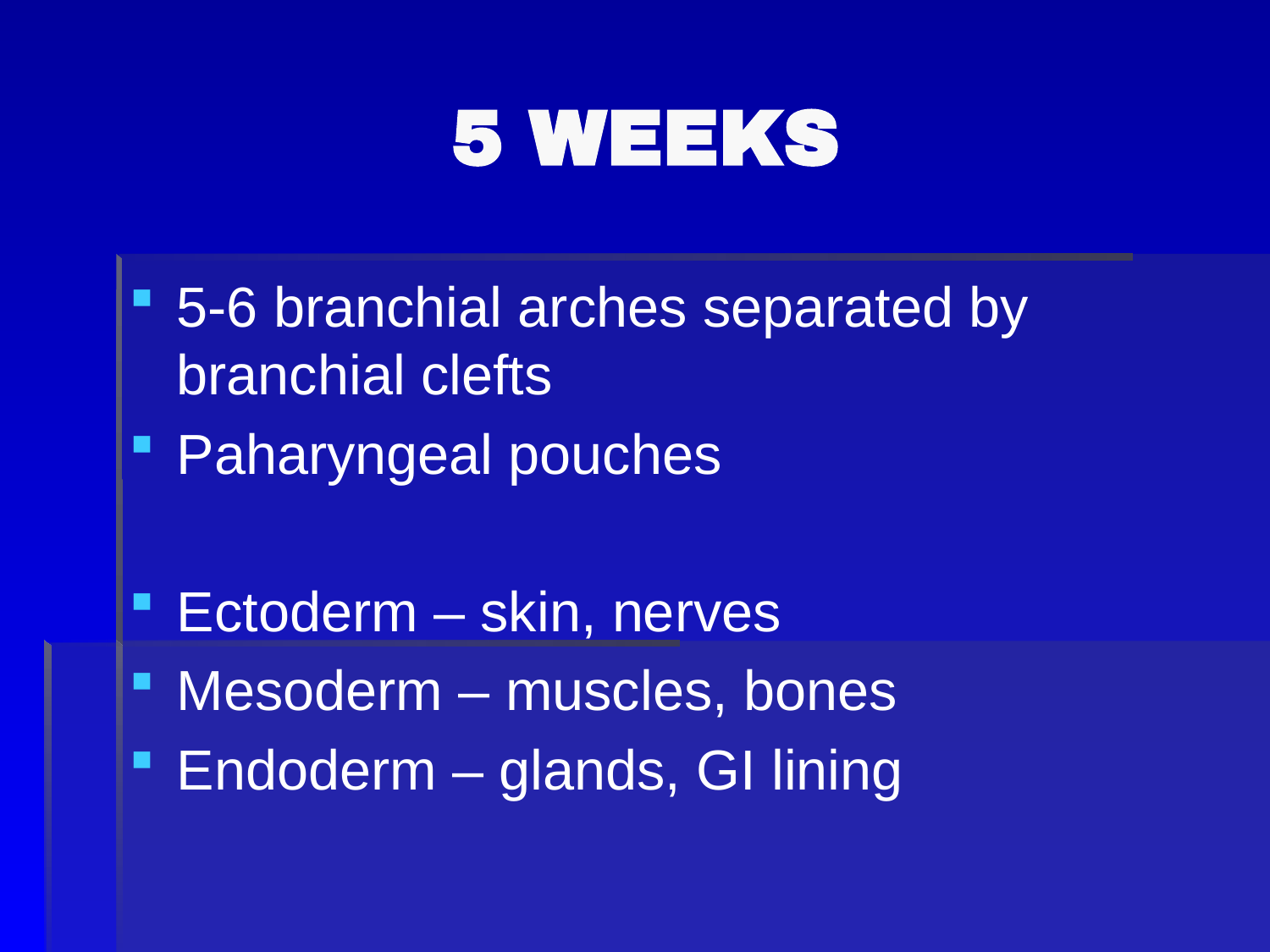

# 5 WEEKS
5-6 branchial arches separated by branchial clefts
Paharyngeal pouches

Ectoderm – skin, nerves
Mesoderm – muscles, bones
Endoderm – glands, GI lining